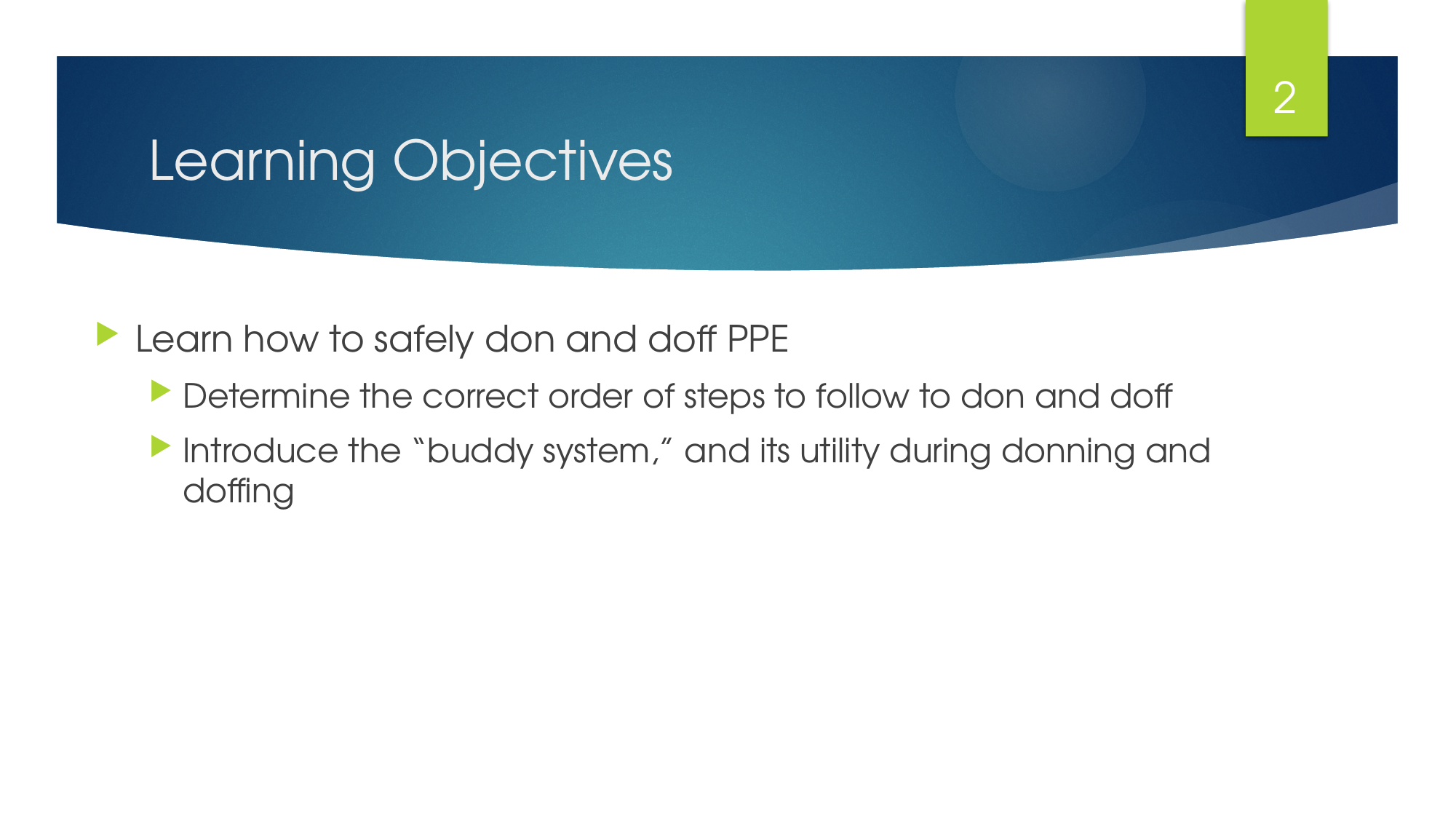

2
# Learning Objectives
Learn how to safely don and doff PPE
Determine the correct order of steps to follow to don and doff
Introduce the “buddy system,” and its utility during donning and doffing